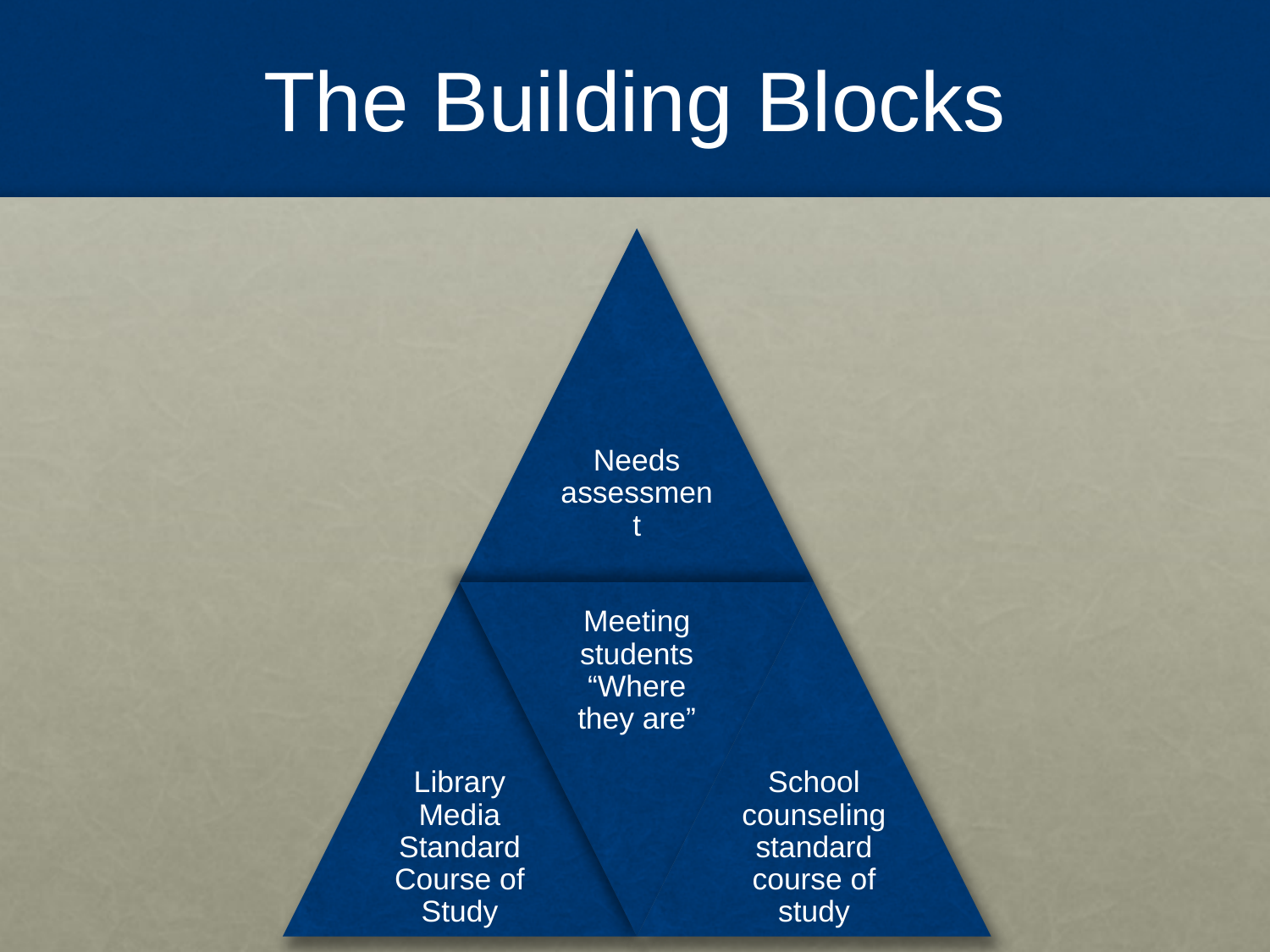

# The Building Blocks
Needs assessment
Library Media Standard Course of Study
Meeting students “Where they are”
School counseling standard course of study